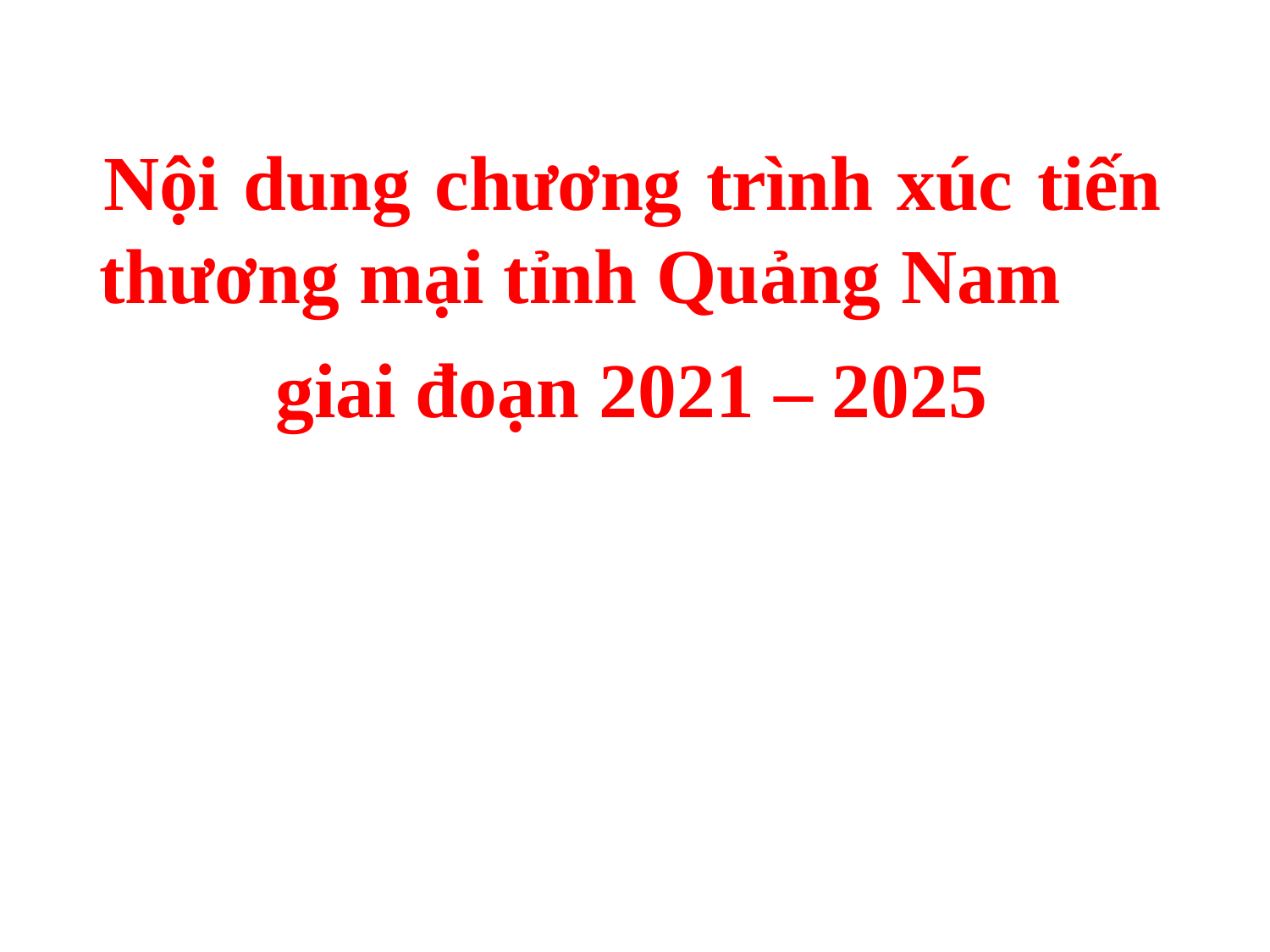

Nội dung chương trình xúc tiến thương mại tỉnh Quảng Nam
giai đoạn 2021 – 2025